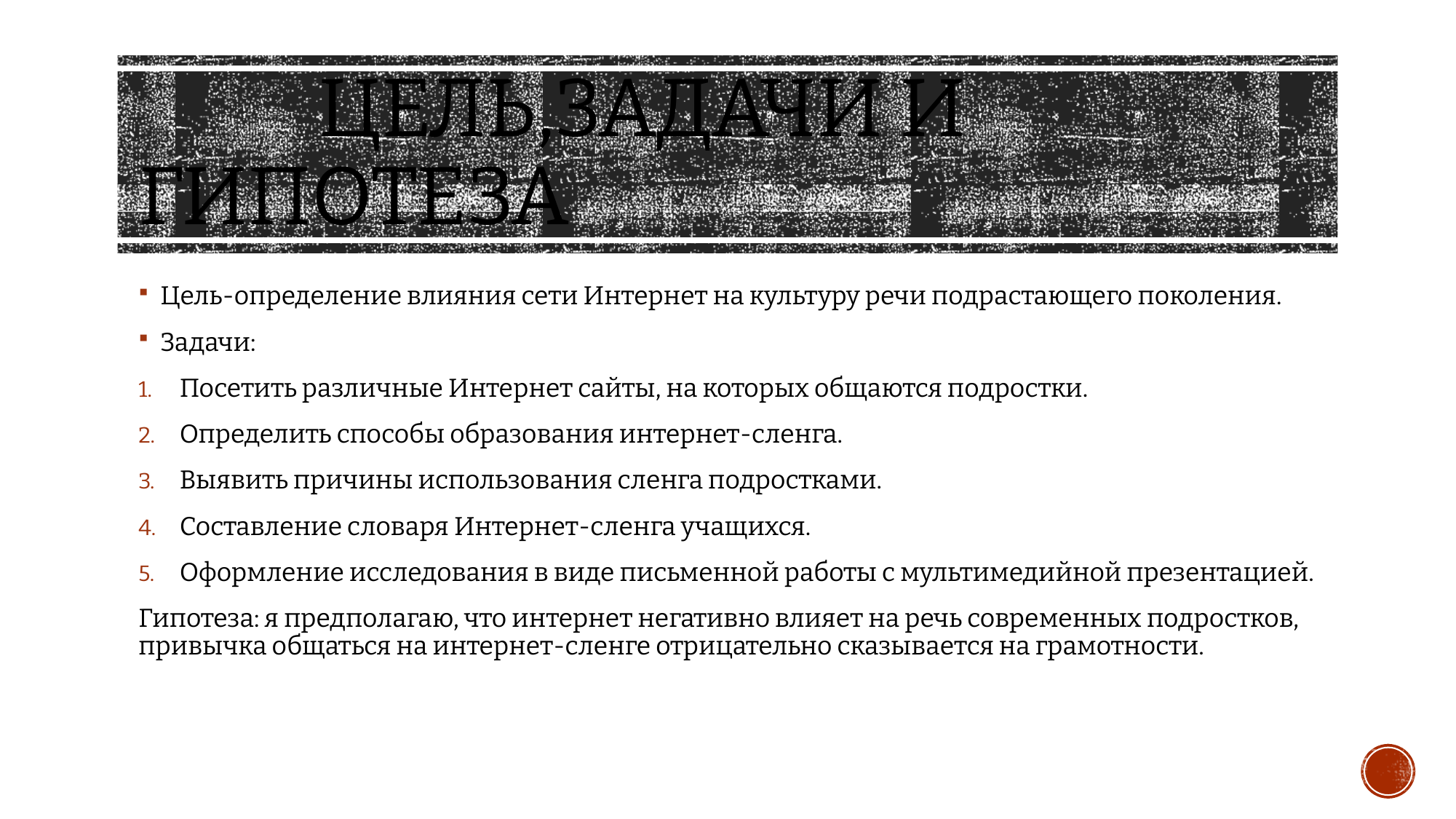

# Цель,задачи и гипотеза

Цель-определение влияния сети Интернет на культуру речи подрастающего поколения.
Задачи:
Посетить различные Интернет сайты, на которых общаются подростки.
Определить способы образования интернет-сленга.
Выявить причины использования сленга подростками.
Составление словаря Интернет-сленга учащихся.
Оформление исследования в виде письменной работы с мультимедийной презентацией.
Гипотеза: я предполагаю, что интернет негативно влияет на речь современных подростков, привычка общаться на интернет-сленге отрицательно сказывается на грамотности.